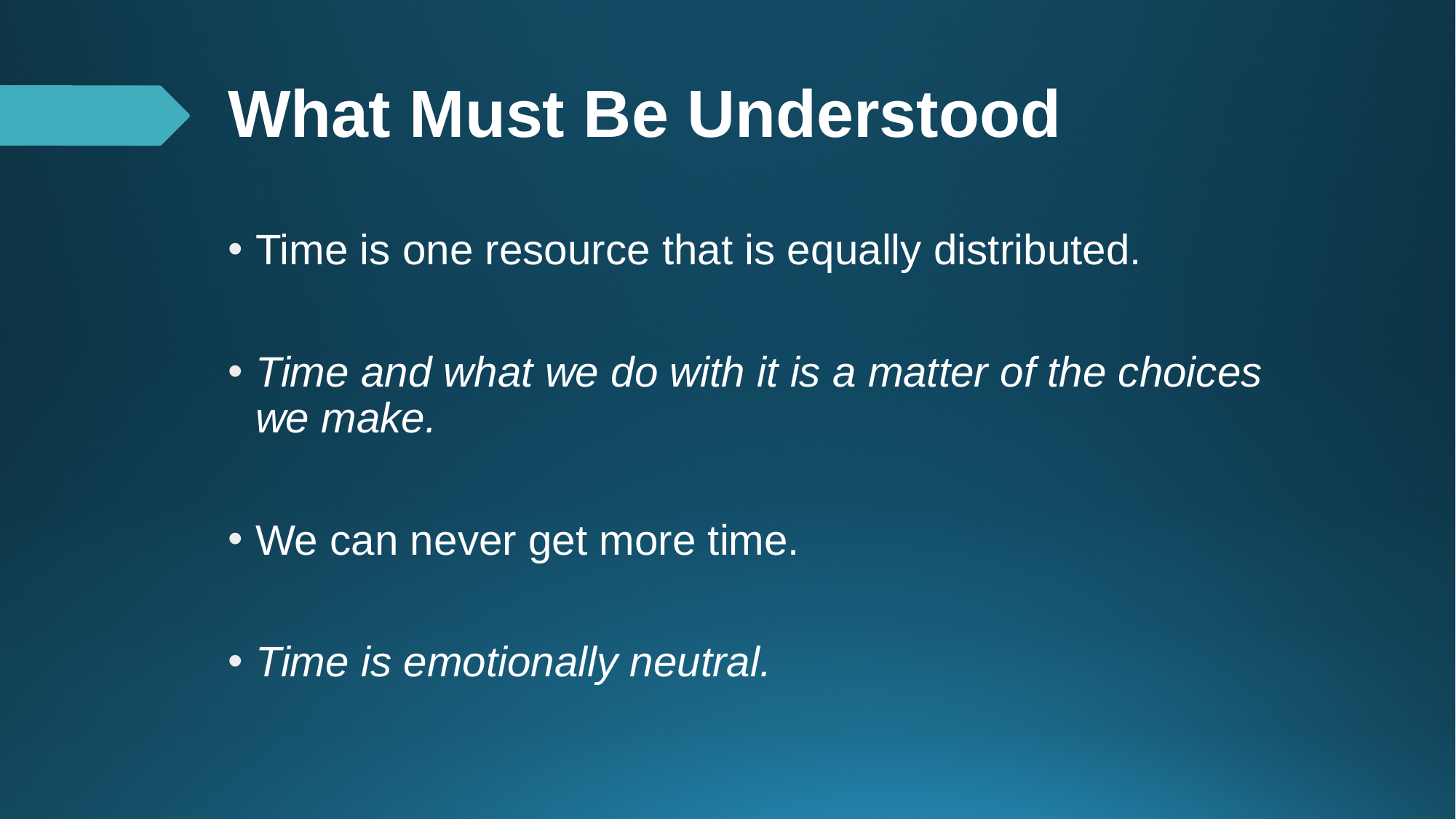

# What Must Be Understood
Time is one resource that is equally distributed.

Time and what we do with it is a matter of the choices we make.

We can never get more time.

Time is emotionally neutral.